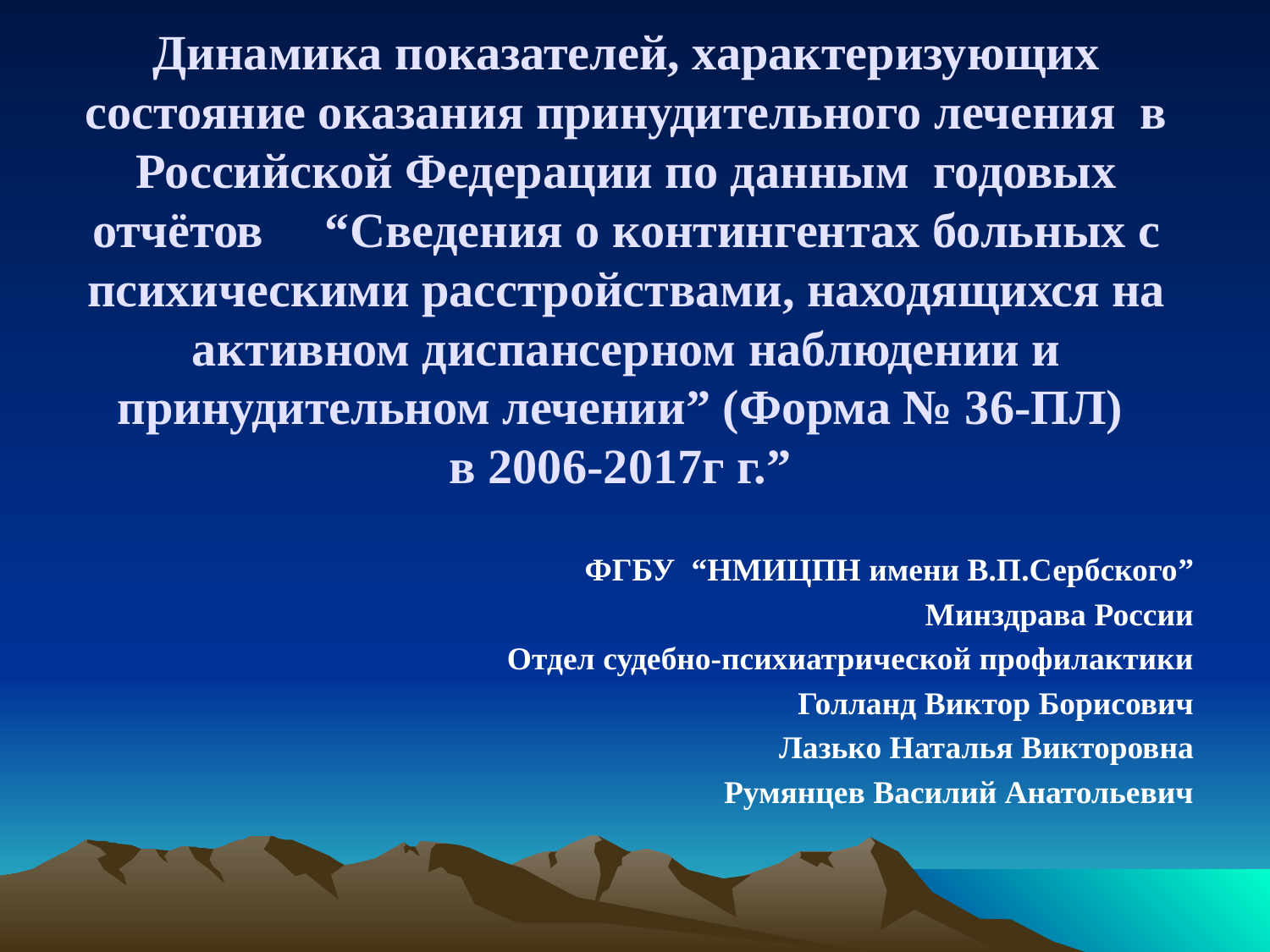

# Динамика показателей, характеризующих состояние оказания принудительного лечения  в Российской Федерации по данным  годовых отчётов     “Сведения о контингентах больных с психическими расстройствами, находящихся на активном диспансерном наблюдении и принудительном лечении” (Форма № 36-ПЛ) в 2006-2017г г.”

ФГБУ  “НМИЦПН имени В.П.Сербского”
Минздрава России
Отдел судебно-психиатрической профилактики
Голланд Виктор Борисович
Лазько Наталья Викторовна
Румянцев Василий Анатольевич